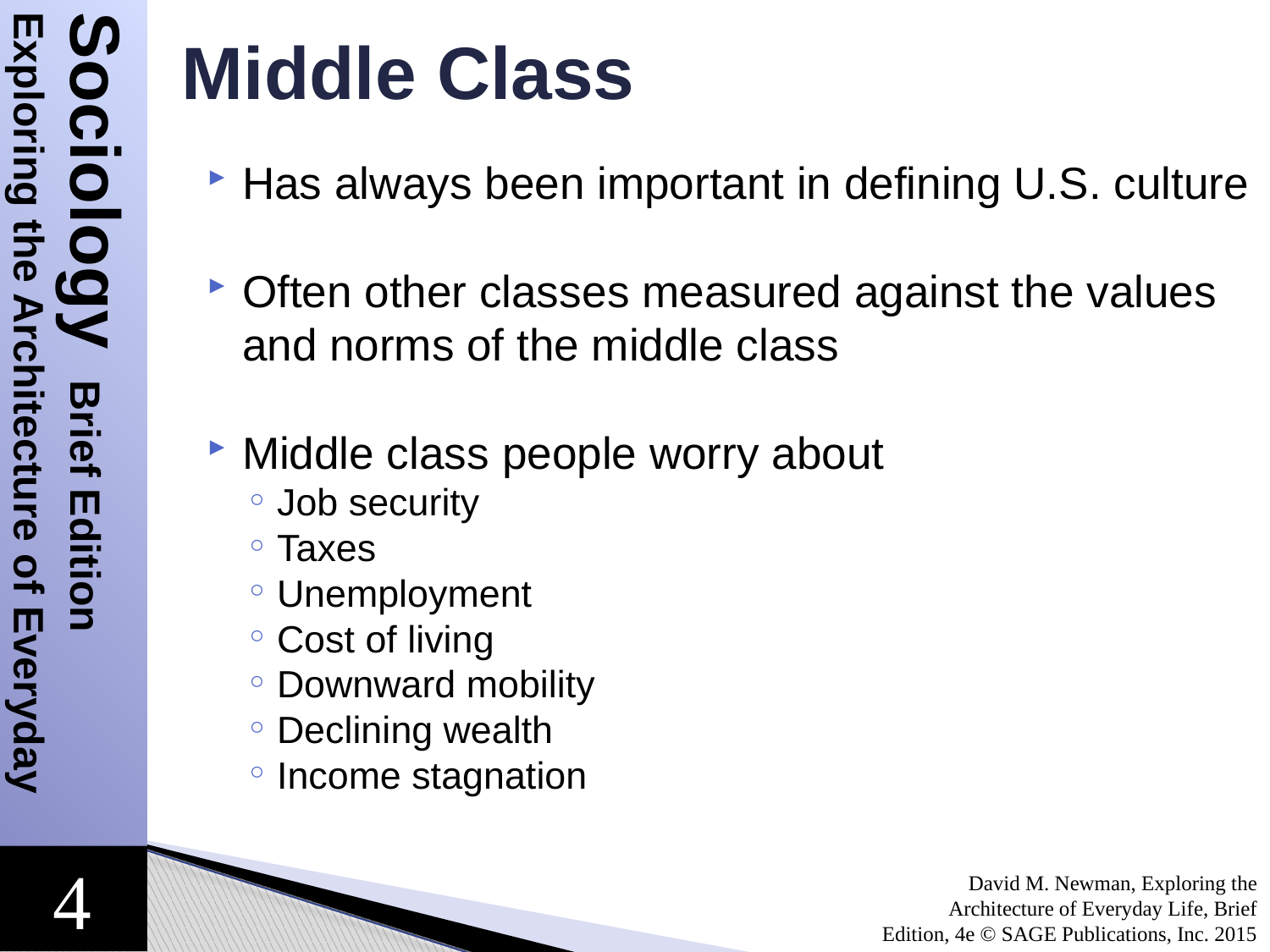

Middle Class
Has always been important in defining U.S. culture

Often other classes measured against the values and norms of the middle class

Middle class people worry about
Job security
Taxes
Unemployment
Cost of living
Downward mobility
Declining wealth
Income stagnation
David M. Newman, Exploring the Architecture of Everyday Life, Brief Edition, 4e © SAGE Publications, Inc. 2015